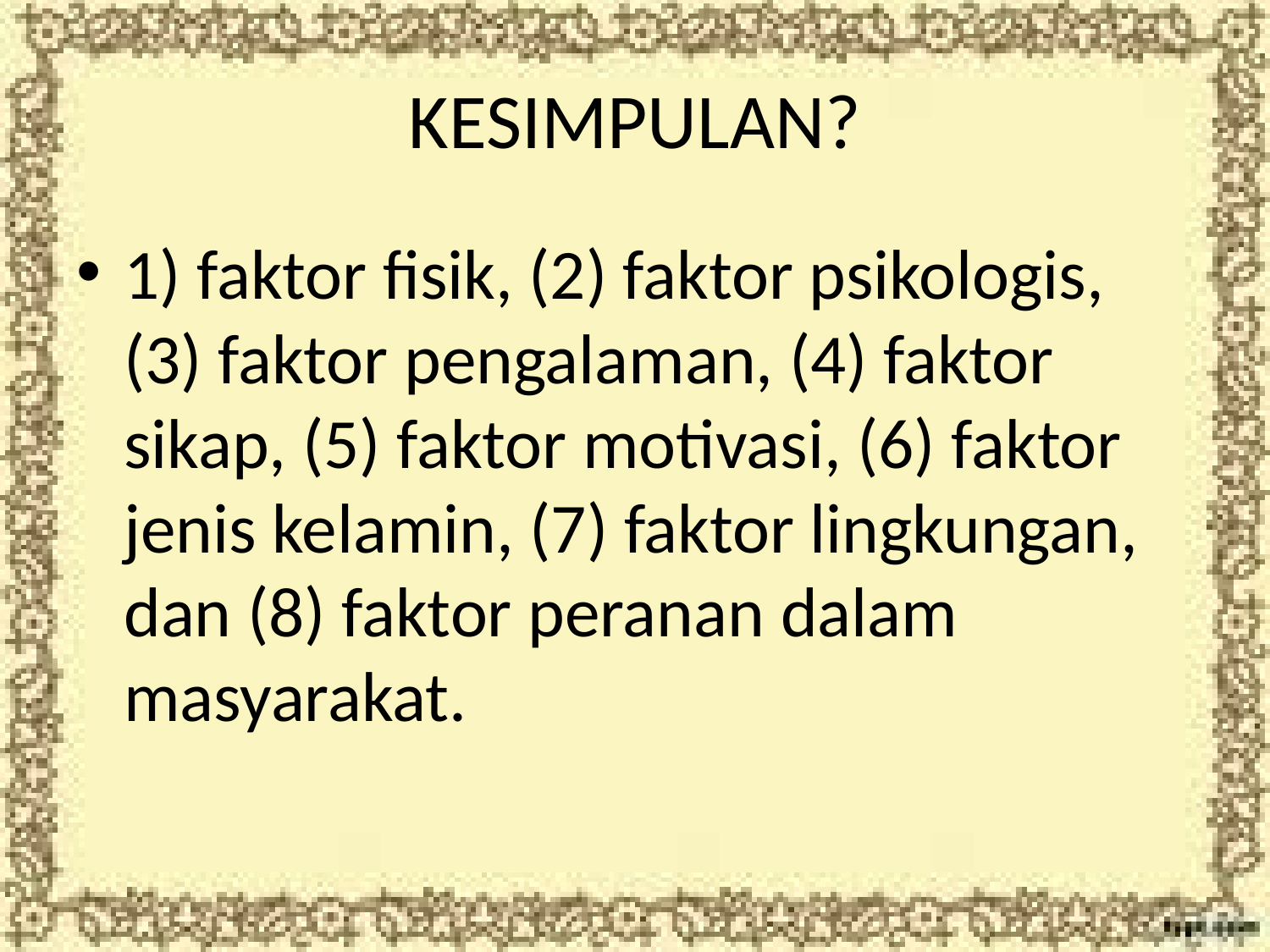

# KESIMPULAN?
1) faktor fisik, (2) faktor psikologis, (3) faktor pengalaman, (4) faktor sikap, (5) faktor motivasi, (6) faktor jenis kelamin, (7) faktor lingkungan, dan (8) faktor peranan dalam masyarakat.